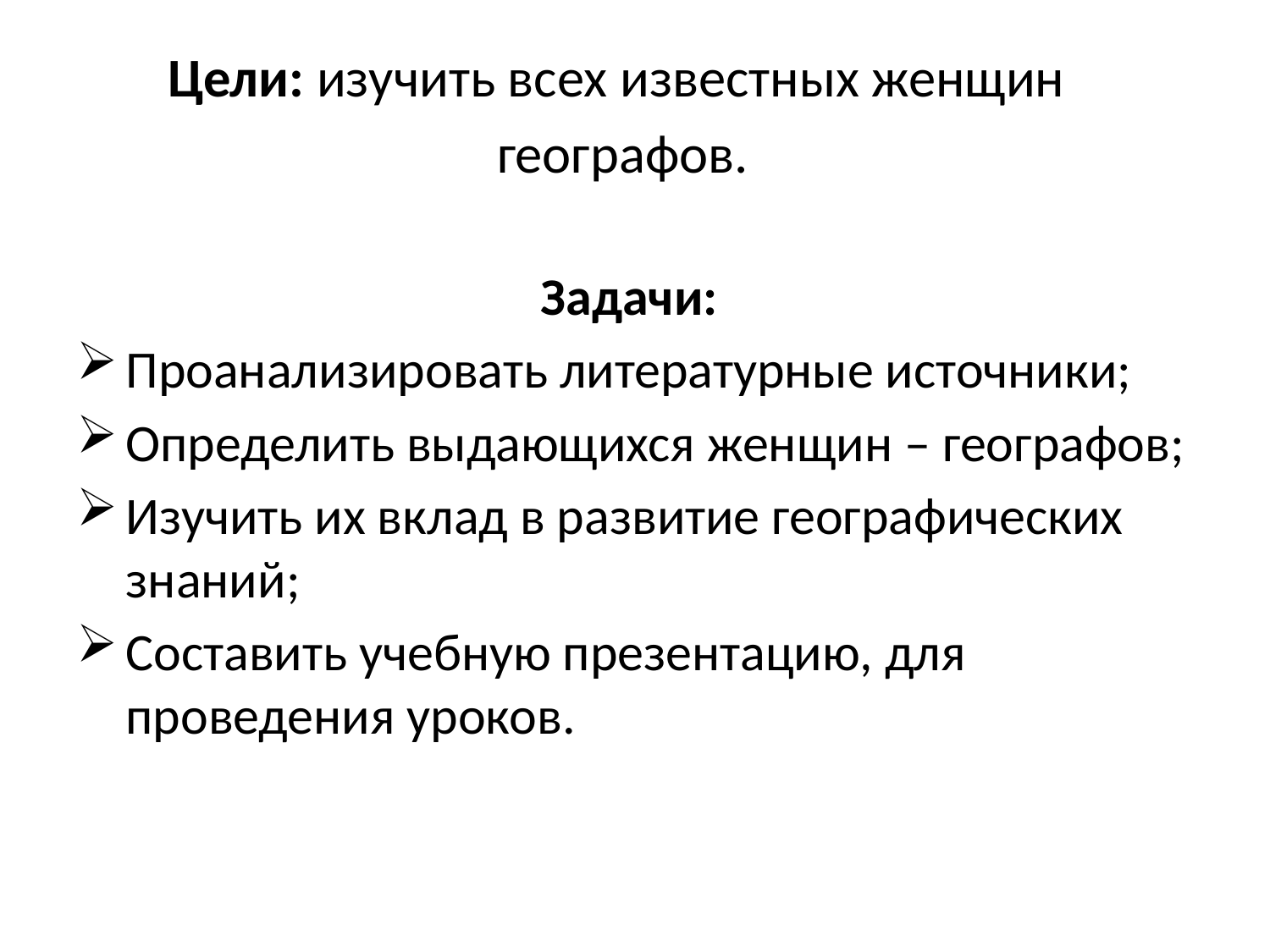

Цели: изучить всех известных женщин
 географов.

Задачи:
Проанализировать литературные источники;
Определить выдающихся женщин – географов;
Изучить их вклад в развитие географических знаний;
Составить учебную презентацию, для проведения уроков.